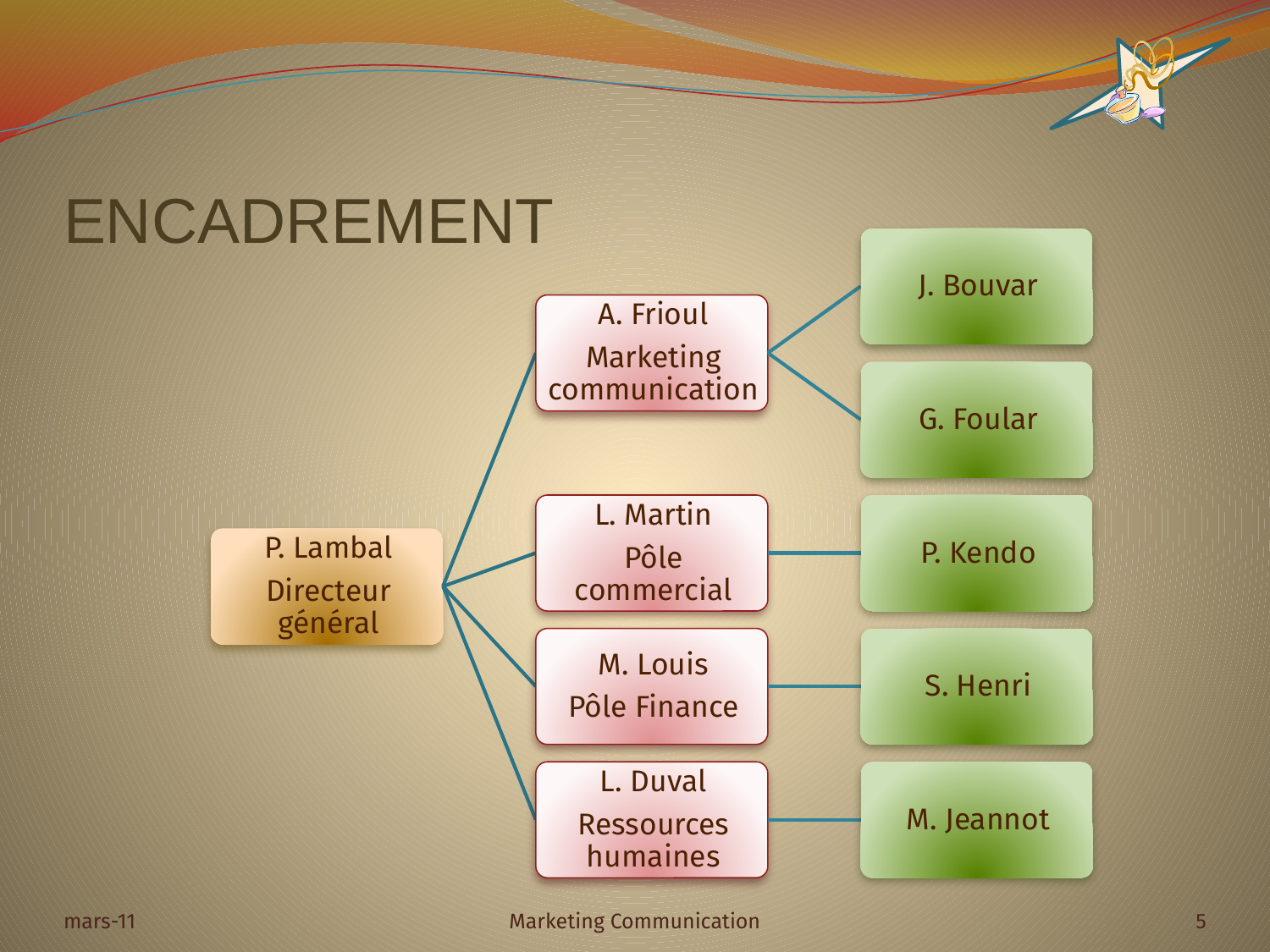

# Encadrement
P. Lambal
Directeur général

A. Frioul
Marketing communication

J. Bouvar

G. Foular

L. Martin
Pôle commercial

P. Kendo

M. Louis
Pôle Finance

S. Henri

L. Duval
Ressources humaines

M. Jeannot
mars-11
Marketing Communication
5